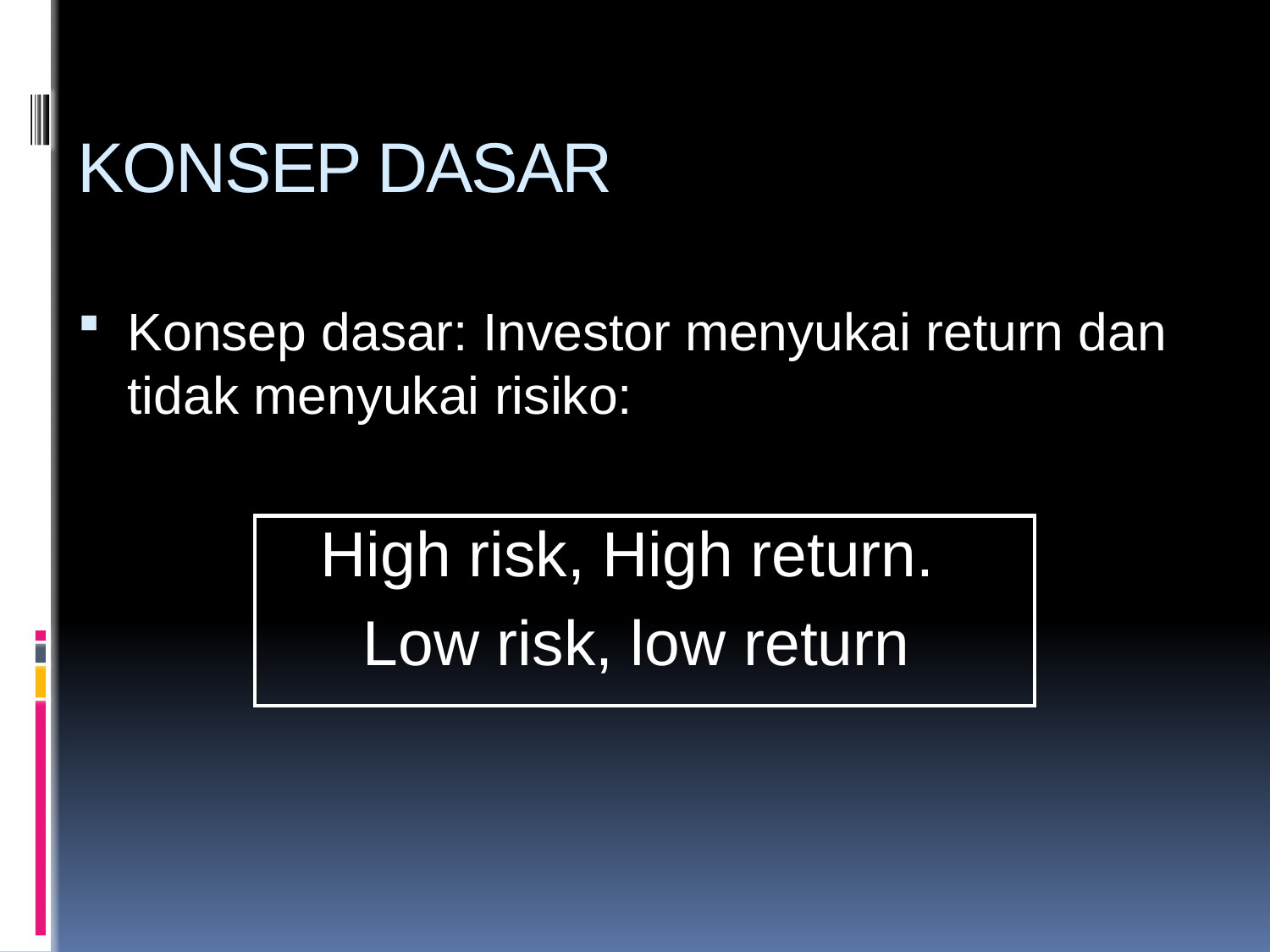

# KONSEP DASAR

Konsep dasar: Investor menyukai return dan tidak menyukai risiko:

High risk, High return.
Low risk, low return